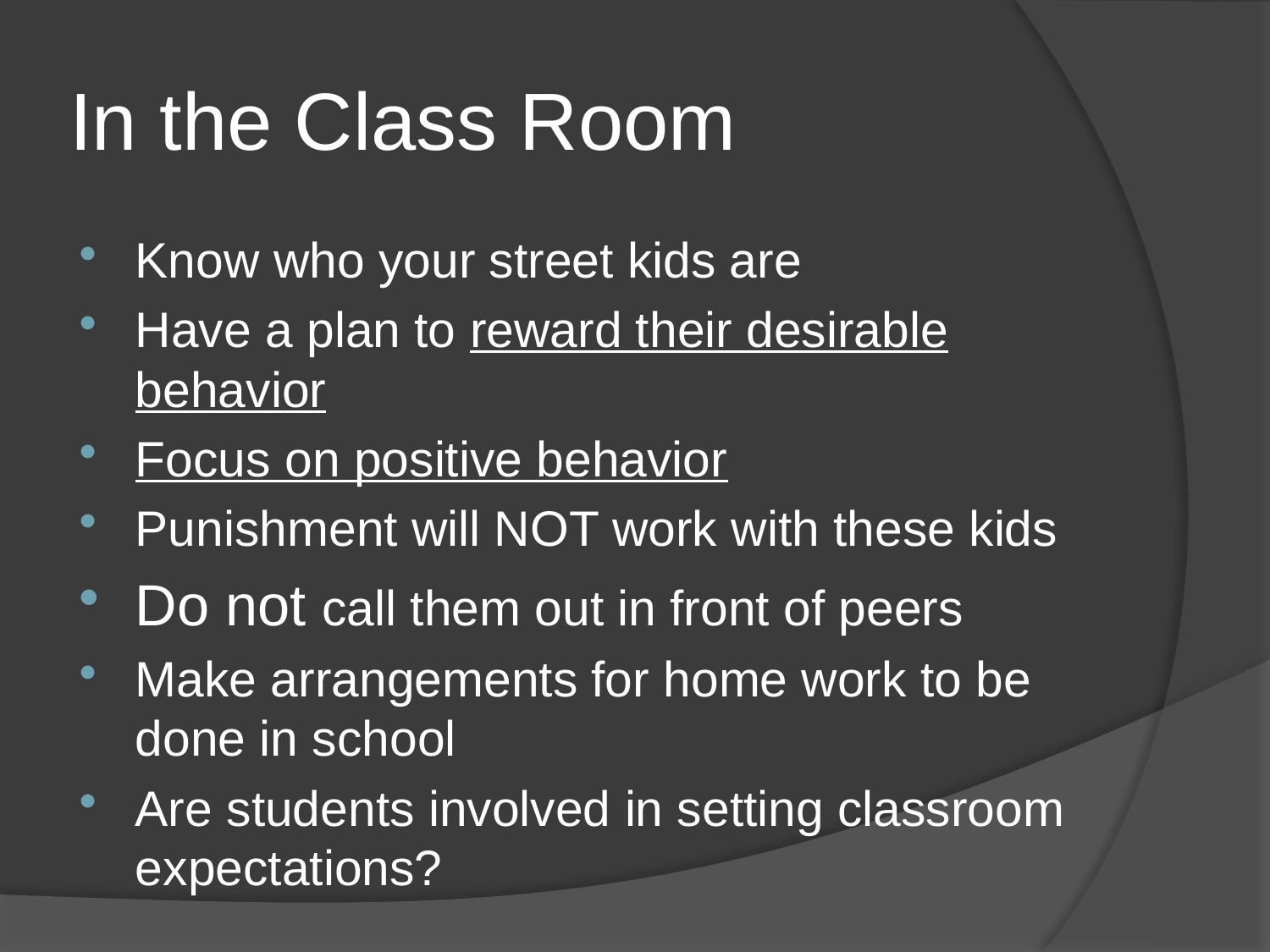

# In the Class Room
Know who your street kids are
Have a plan to reward their desirable behavior
Focus on positive behavior
Punishment will NOT work with these kids
Do not call them out in front of peers
Make arrangements for home work to be done in school
Are students involved in setting classroom expectations?